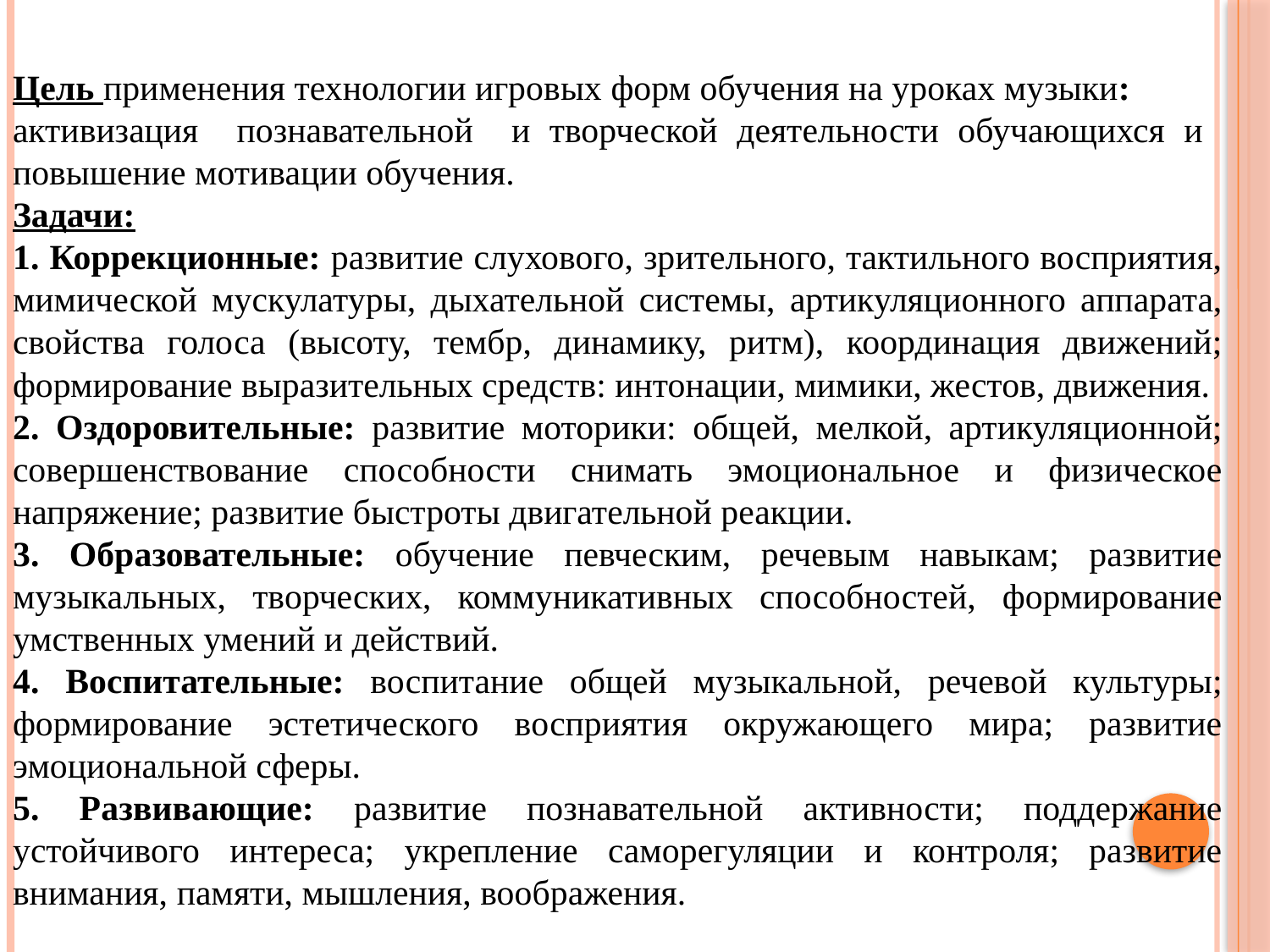

Цель применения технологии игровых форм обучения на уроках музыки:
активизация  познавательной  и творческой деятельности обучающихся и  повышение мотивации обучения.
Задачи:
1.​ Коррекционные: развитие слухового, зрительного, тактильного восприятия, мимической мускулатуры, дыхательной системы, артикуляционного аппарата, свойства голоса (высоту, тембр, динамику, ритм), координация движений; формирование выразительных средств: интонации, мимики, жестов, движения.
2.​ Оздоровительные: развитие моторики: общей, мелкой, артикуляционной; совершенствование способности снимать эмоциональное и физическое напряжение; развитие быстроты двигательной реакции.
3.​ Образовательные: обучение певческим, речевым навыкам; развитие музыкальных, творческих, коммуникативных способностей, формирование умственных умений и действий.
4.​ Воспитательные: воспитание общей музыкальной, речевой культуры; формирование эстетического восприятия окружающего мира; развитие эмоциональной сферы.
5​. Развивающие: развитие познавательной активности; поддержание устойчивого интереса; укрепление саморегуляции и контроля; развитие внимания, памяти, мышления, воображения.